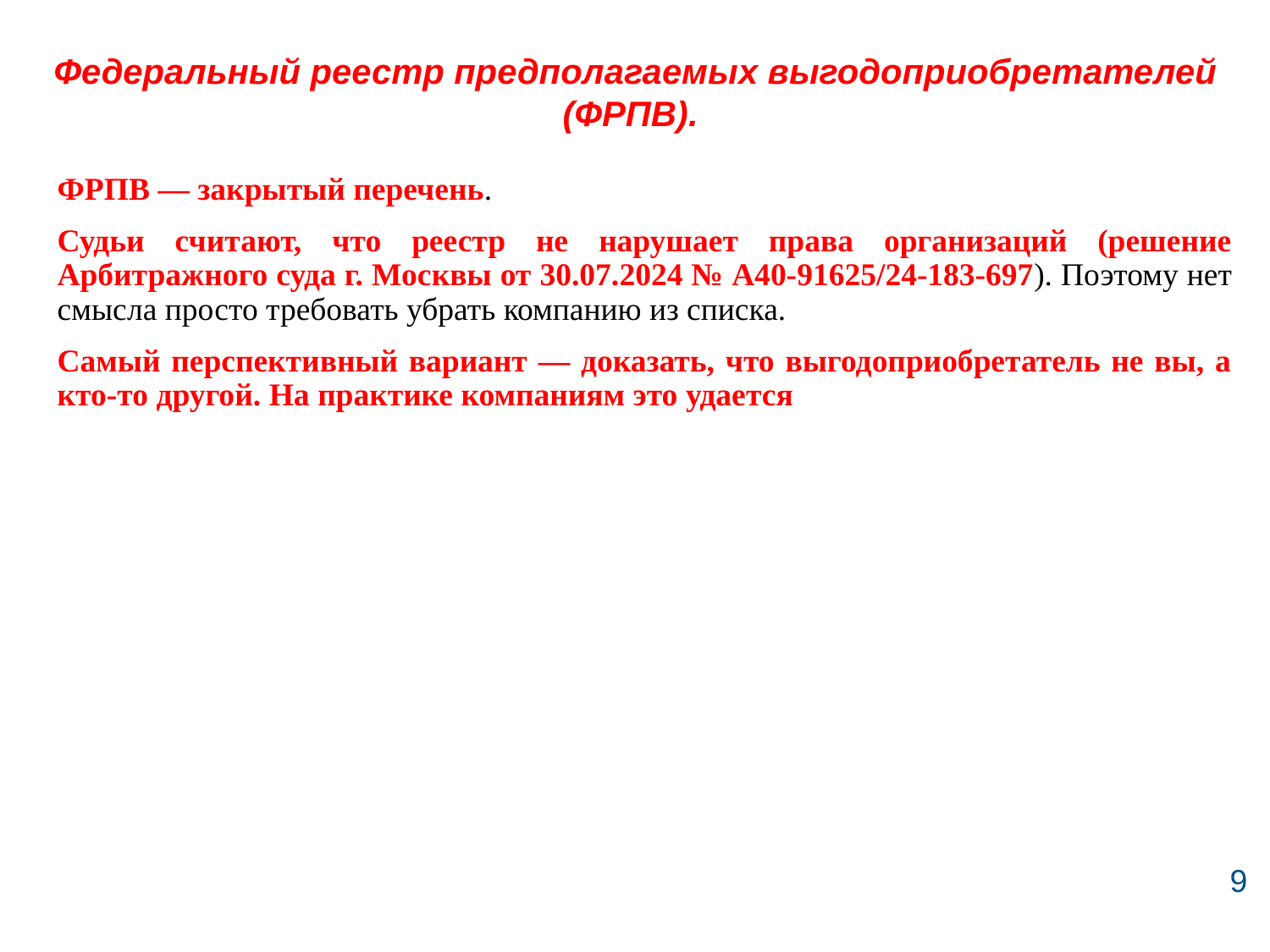

# Федеральный реестр предполагаемых выгодоприобретателей (ФРПВ).
ФРПВ — закрытый перечень.
Судьи считают, что реестр не нарушает права организаций (решение Арбитражного суда г. Москвы от 30.07.2024 № А40-91625/24-183-697). Поэтому нет смысла просто требовать убрать компанию из списка.
Самый перспективный вариант — доказать, что выгодоприобретатель не вы, а кто-то другой. На практике компаниям это удается